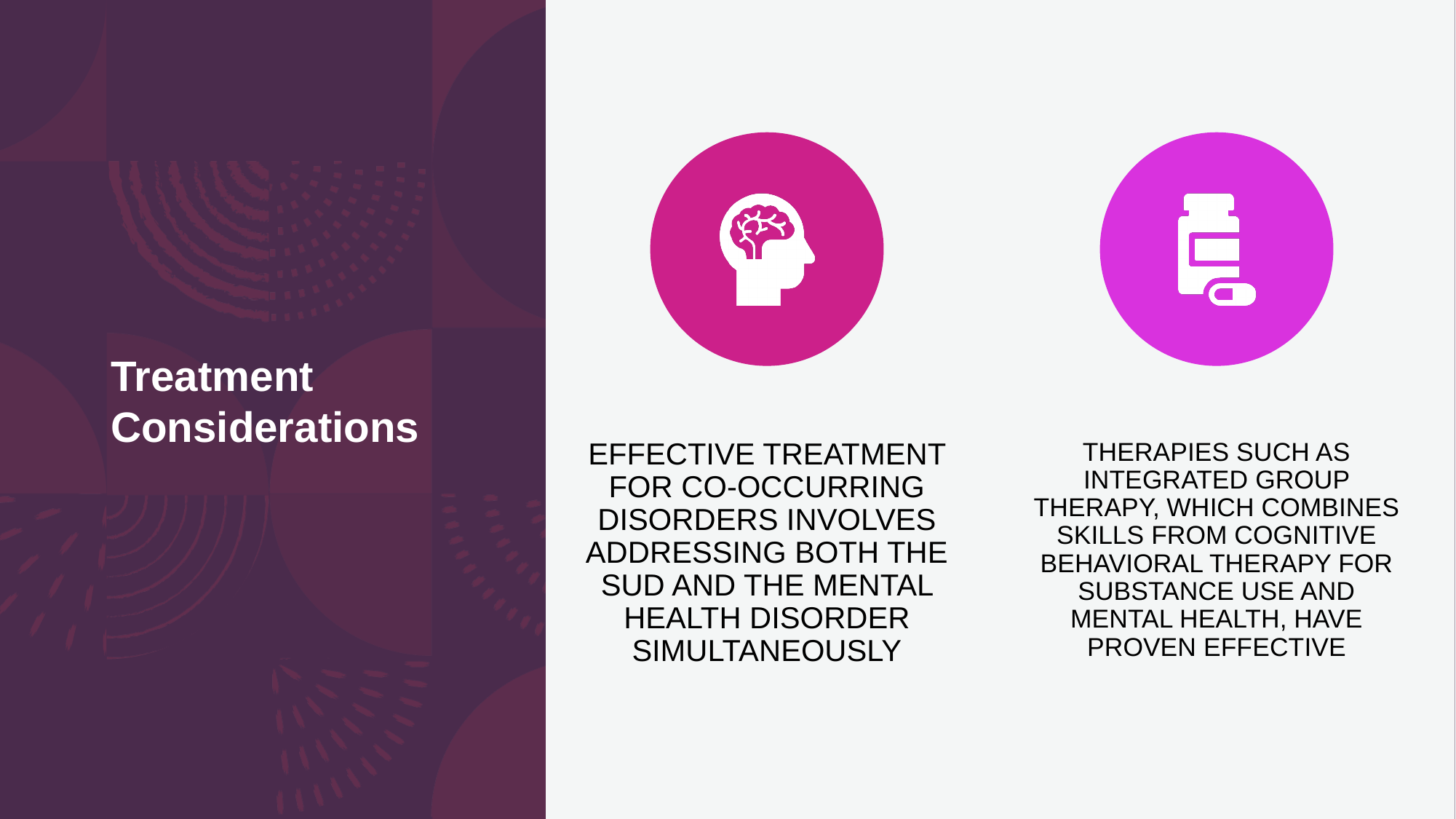

Effective treatment for co-occurring disorders involves addressing both the SUD and the mental health disorder simultaneously
Therapies such as integrated group therapy, which combines skills from cognitive behavioral therapy for substance use and mental health, have proven effective
# Treatment Considerations